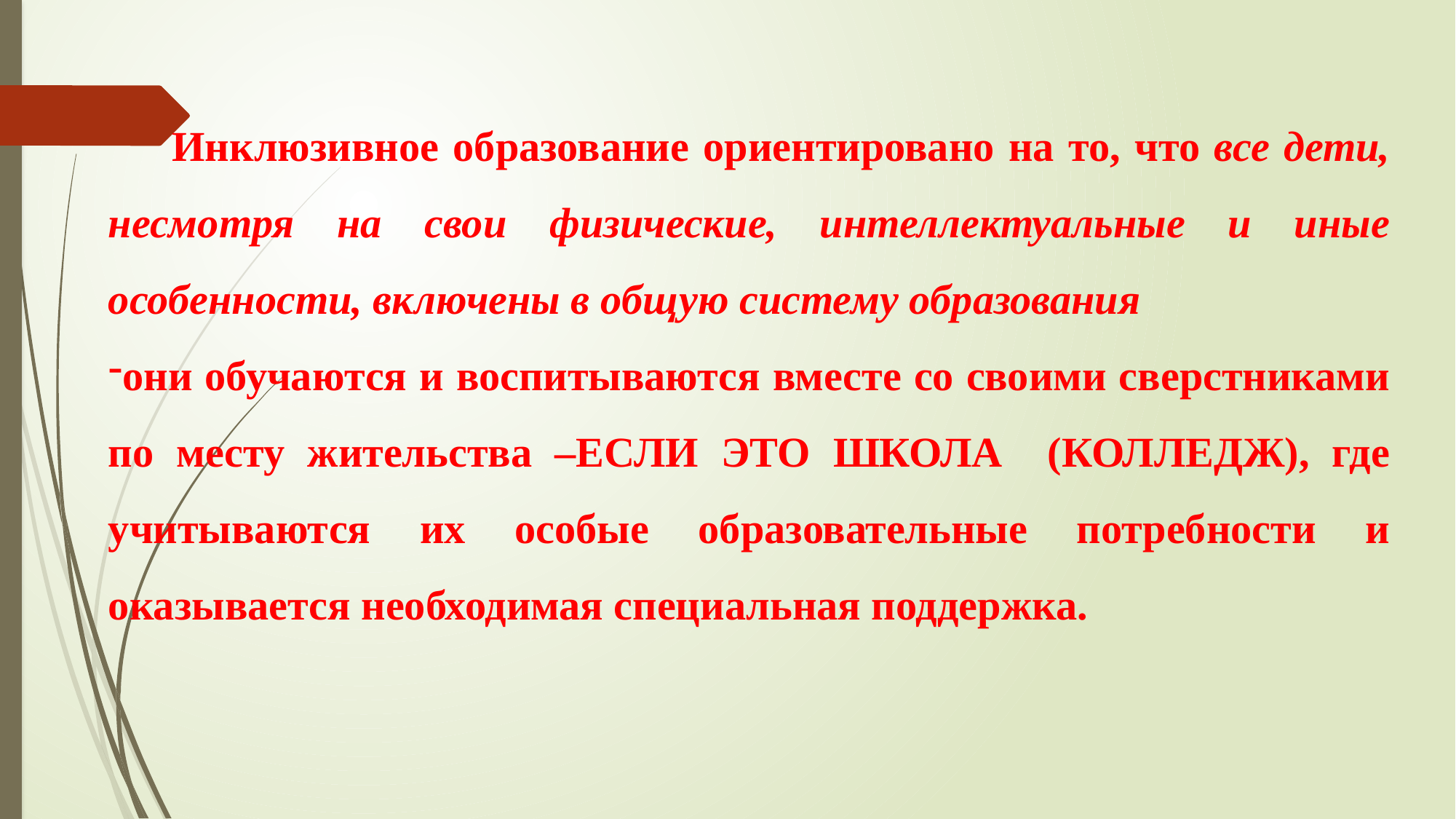

Инклюзивное образование ориентировано на то, что все дети, несмотря на свои физические, интеллектуальные и иные особенности, включены в общую систему образования
они обучаются и воспитываются вместе со своими сверстниками по месту жительства –ЕСЛИ ЭТО ШКОЛА  (КОЛЛЕДЖ), где учитываются их особые образовательные потребности и оказывается необходимая специальная поддержка.